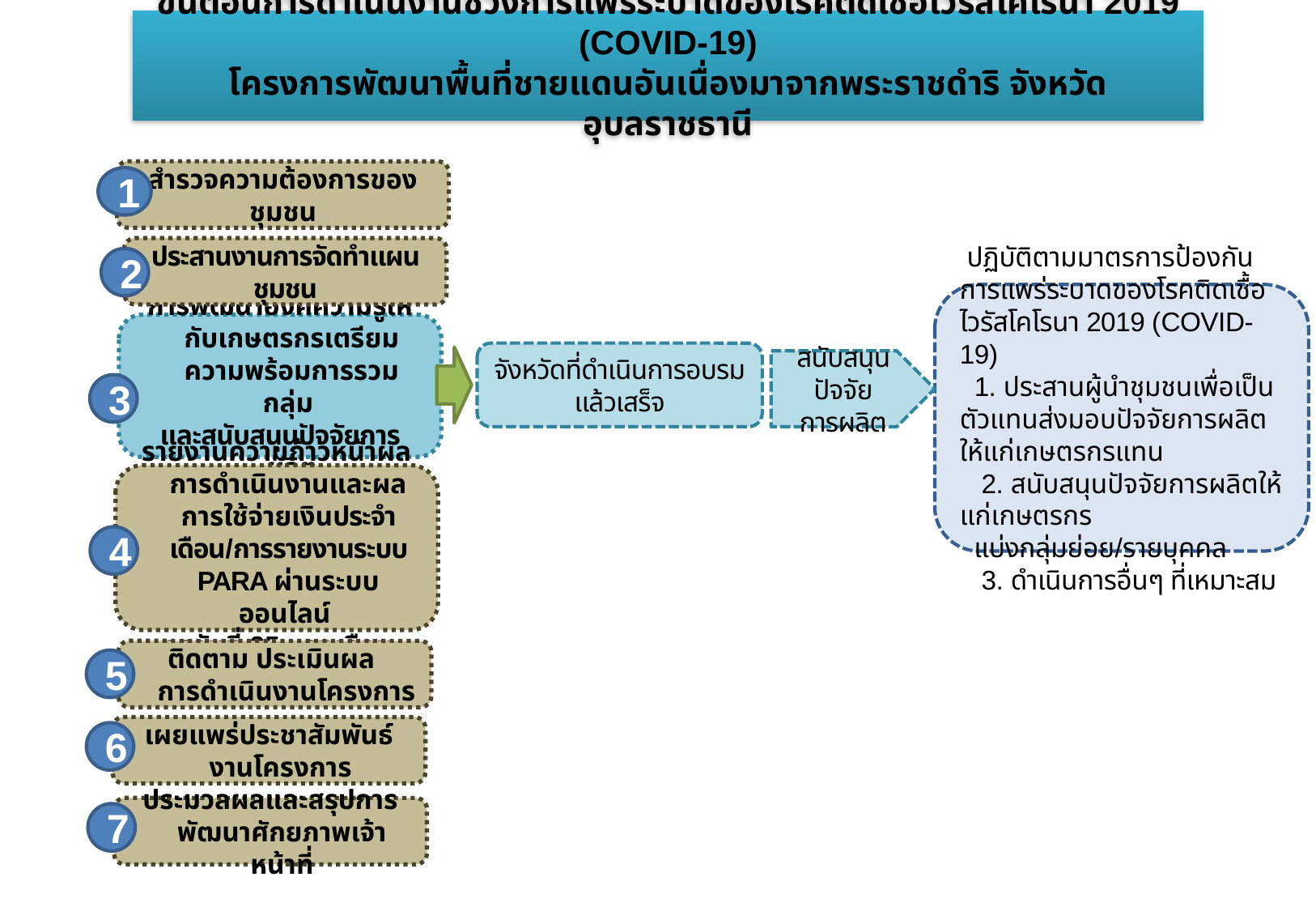

ขั้นตอนการดำเนินงานช่วงการแพร่ระบาดของโรคติดเชื้อไวรัสโคโรนา 2019 (COVID-19)
โครงการพัฒนาพื้นที่ชายแดนอันเนื่องมาจากพระราชดำริ จังหวัดอุบลราชธานี
สำรวจความต้องการของชุมชน
1
ประสานงานการจัดทำแผนชุมชน
2
 ปฏิบัติตามมาตรการป้องกันการแพร่ระบาดของโรคติดเชื้อไวรัสโคโรนา 2019 (COVID-19)
  1. ประสานผู้นำชุมชนเพื่อเป็นตัวแทนส่งมอบปัจจัยการผลิตให้แก่เกษตรกรแทน
   2. สนับสนุนปัจจัยการผลิตให้แก่เกษตรกร
  แบ่งกลุ่มย่อย/รายบุคคล
   3. ดำเนินการอื่นๆ ที่เหมาะสม
การพัฒนาองค์ความรู้ให้กับเกษตรกรเตรียมความพร้อมการรวมกลุ่ม
และสนับสนุนปัจจัยการผลิต
จังหวัดที่ดำเนินการอบรมแล้วเสร็จ

สนับสนุนปัจจัย
การผลิต
3
รายงานความก้าวหน้าผลการดำเนินงานและผลการใช้จ่ายเงินประจำเดือน/การรายงานระบบ PARA ผ่านระบบออนไลน์
ทุกวันที่ 25 ของเดือน
4
ติดตาม ประเมินผล
การดำเนินงานโครงการ
5
เผยแพร่ประชาสัมพันธ์งานโครงการ
6
ประมวลผลและสรุปการพัฒนาศักยภาพเจ้าหน้าที่
7